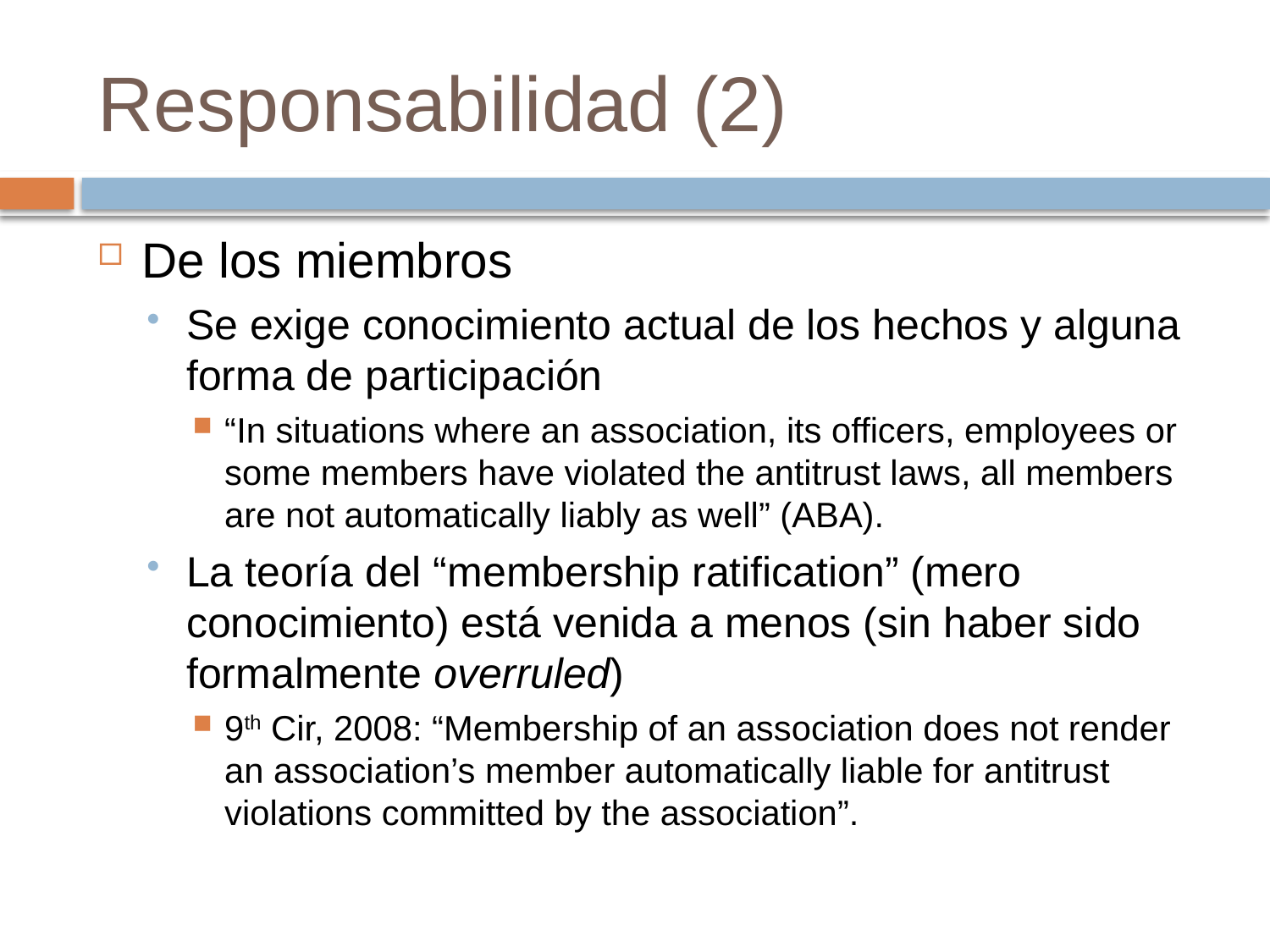

# Responsabilidad (2)
De los miembros
Se exige conocimiento actual de los hechos y alguna forma de participación
“In situations where an association, its officers, employees or some members have violated the antitrust laws, all members are not automatically liably as well” (ABA).
La teoría del “membership ratification” (mero conocimiento) está venida a menos (sin haber sido formalmente overruled)
9th Cir, 2008: “Membership of an association does not render an association’s member automatically liable for antitrust violations committed by the association”.